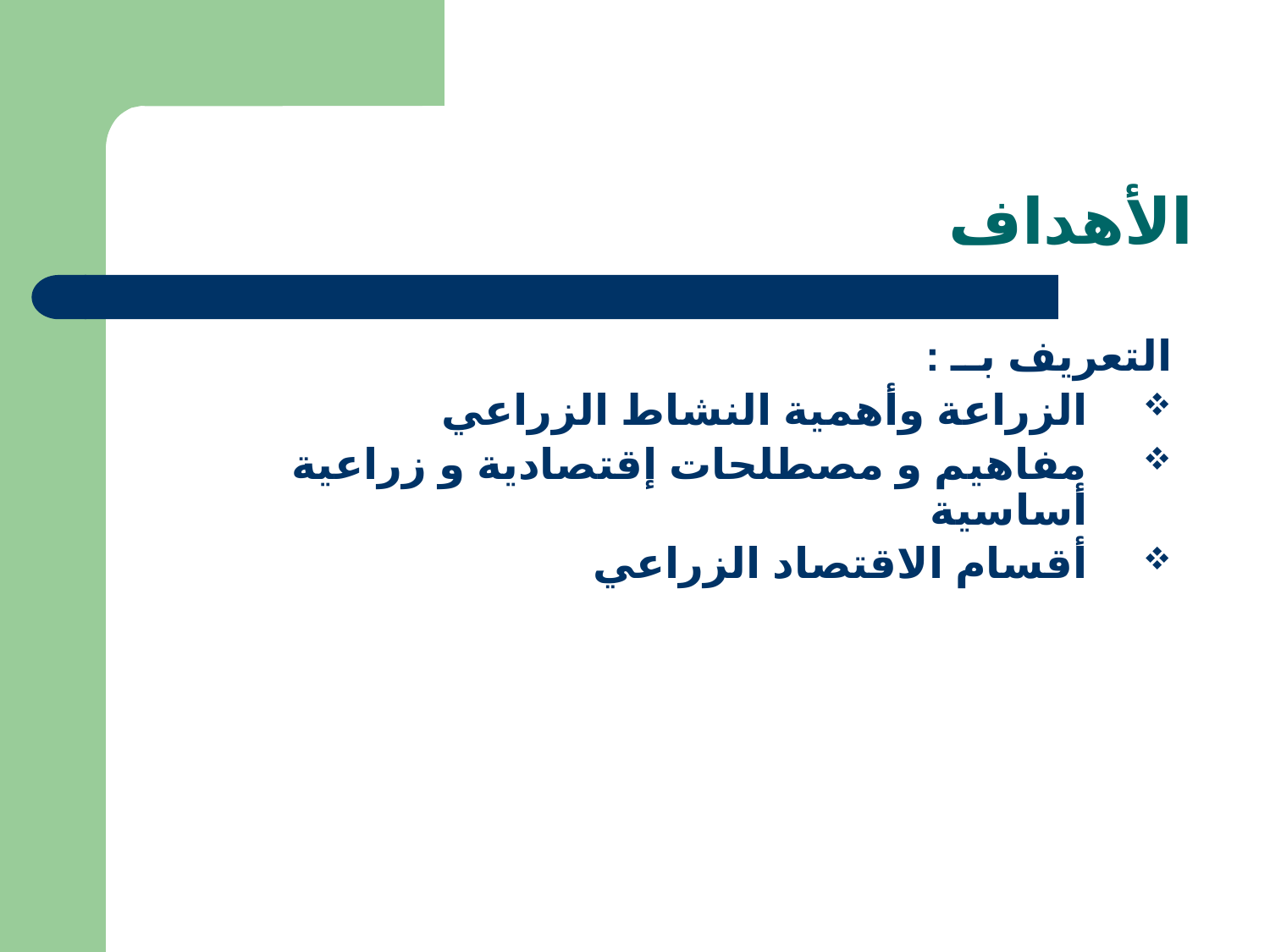

# الأهداف
التعريف بــ :
الزراعة وأهمية النشاط الزراعي
مفاهيم و مصطلحات إقتصادية و زراعية أساسية
أقسام الاقتصاد الزراعي